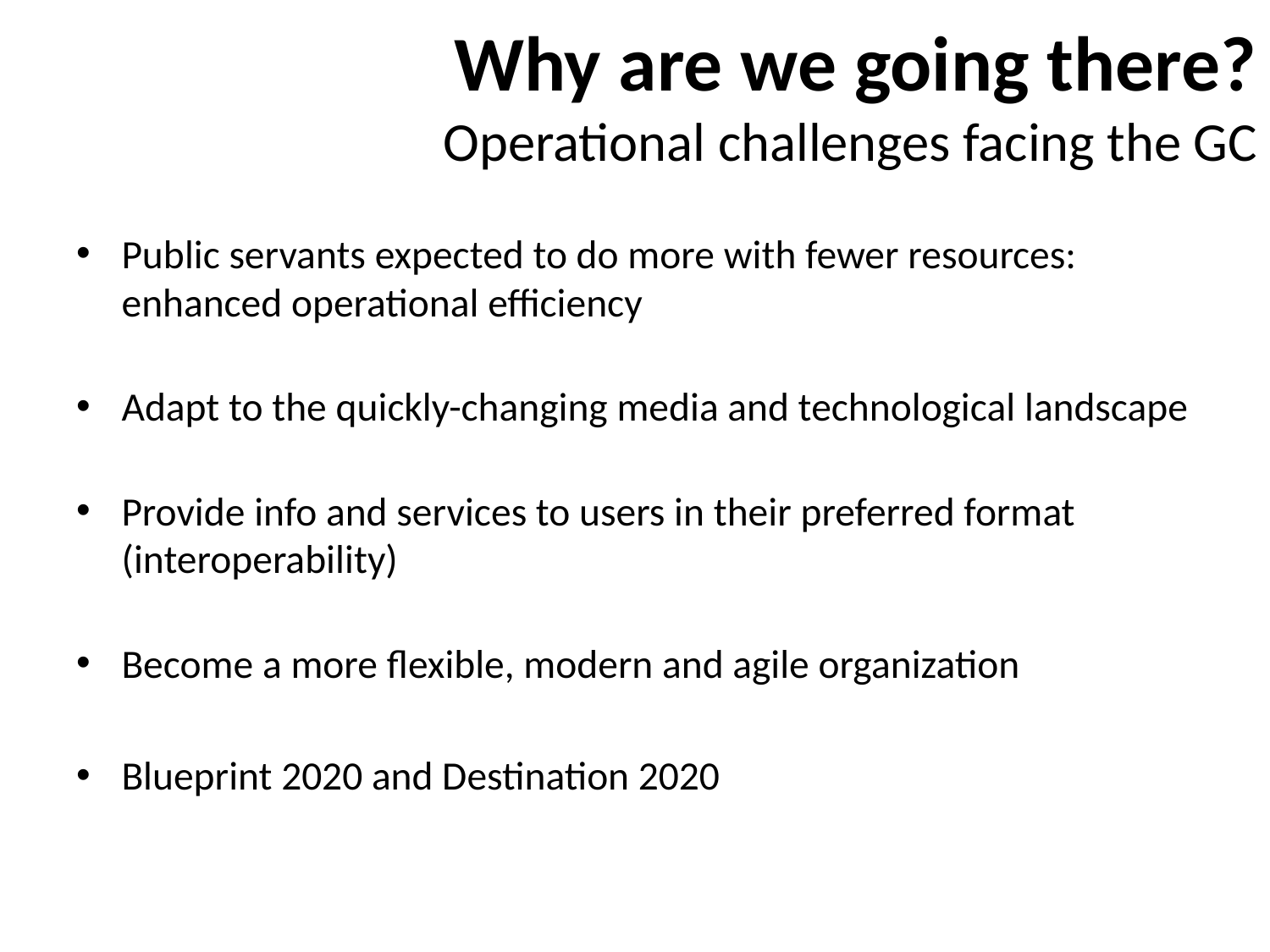

# Why are we going there? Operational challenges facing the GC
Public servants expected to do more with fewer resources: enhanced operational efficiency
Adapt to the quickly-changing media and technological landscape
Provide info and services to users in their preferred format (interoperability)
Become a more flexible, modern and agile organization

Blueprint 2020 and Destination 2020